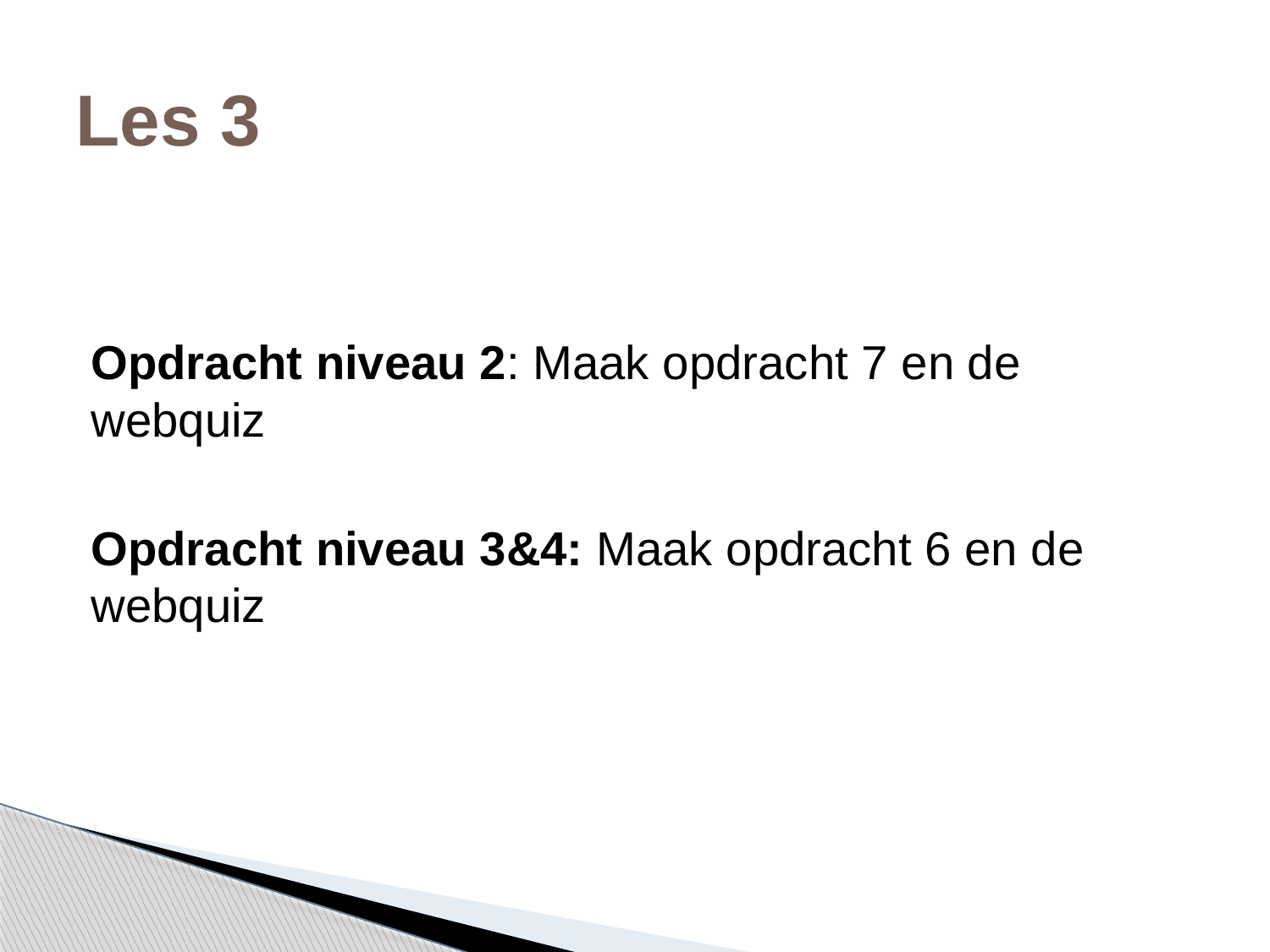

# Les 3
Opdracht niveau 2: Maak opdracht 7 en de  webquiz

Opdracht niveau 3&4: Maak opdracht 6 en de webquiz